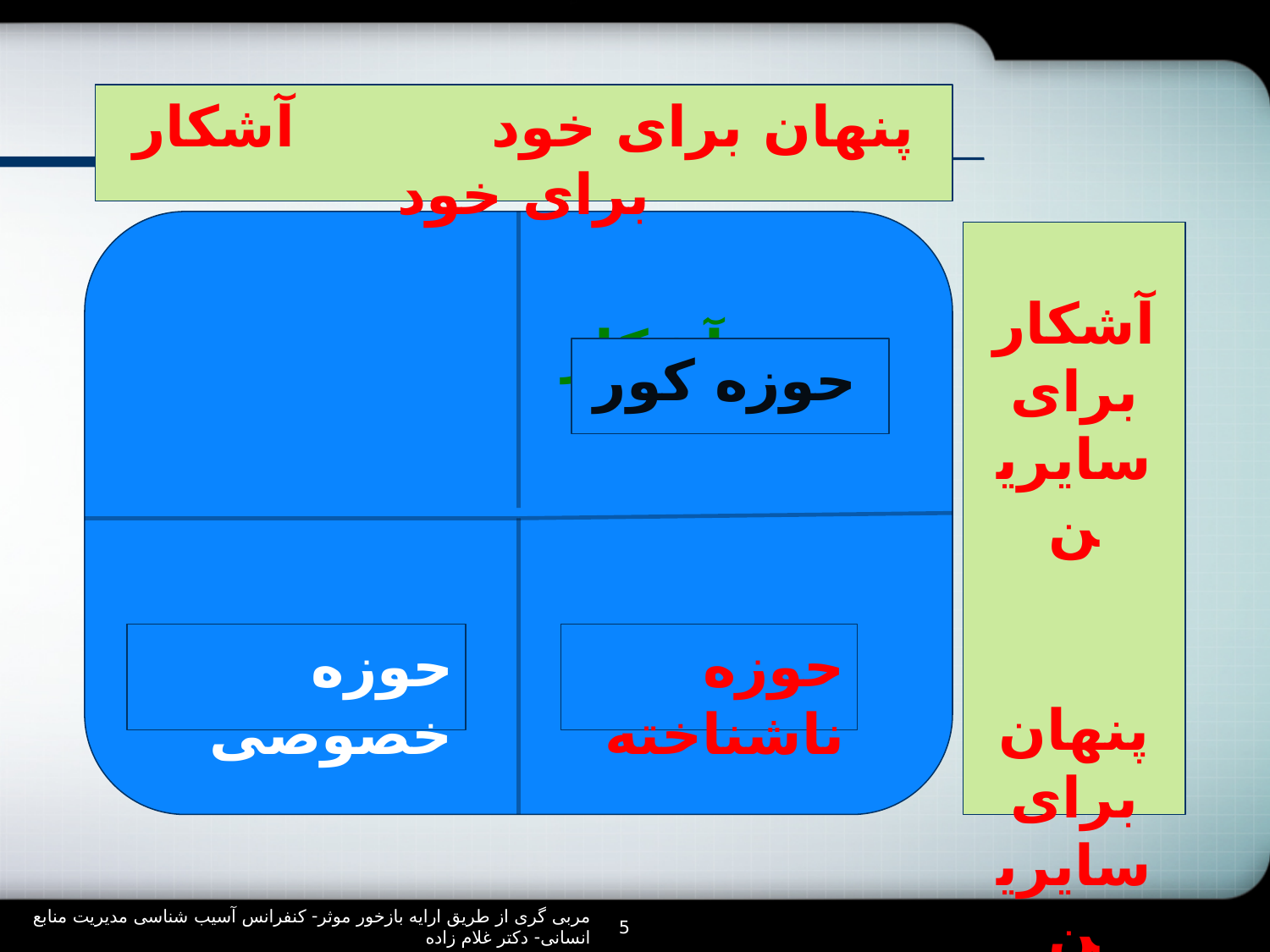

پنهان برای خود          آشکار برای خود

                             حوزه آشکار

آشکار برای سایرین

پنهان برای سایرین
حوزه کور
حوزه خصوصی
حوزه ناشناخته
مربی گری از طریق ارایه بازخور موثر- کنفرانس آسیب شناسی مدیریت منابع انسانی- دکتر غلام زاده
5